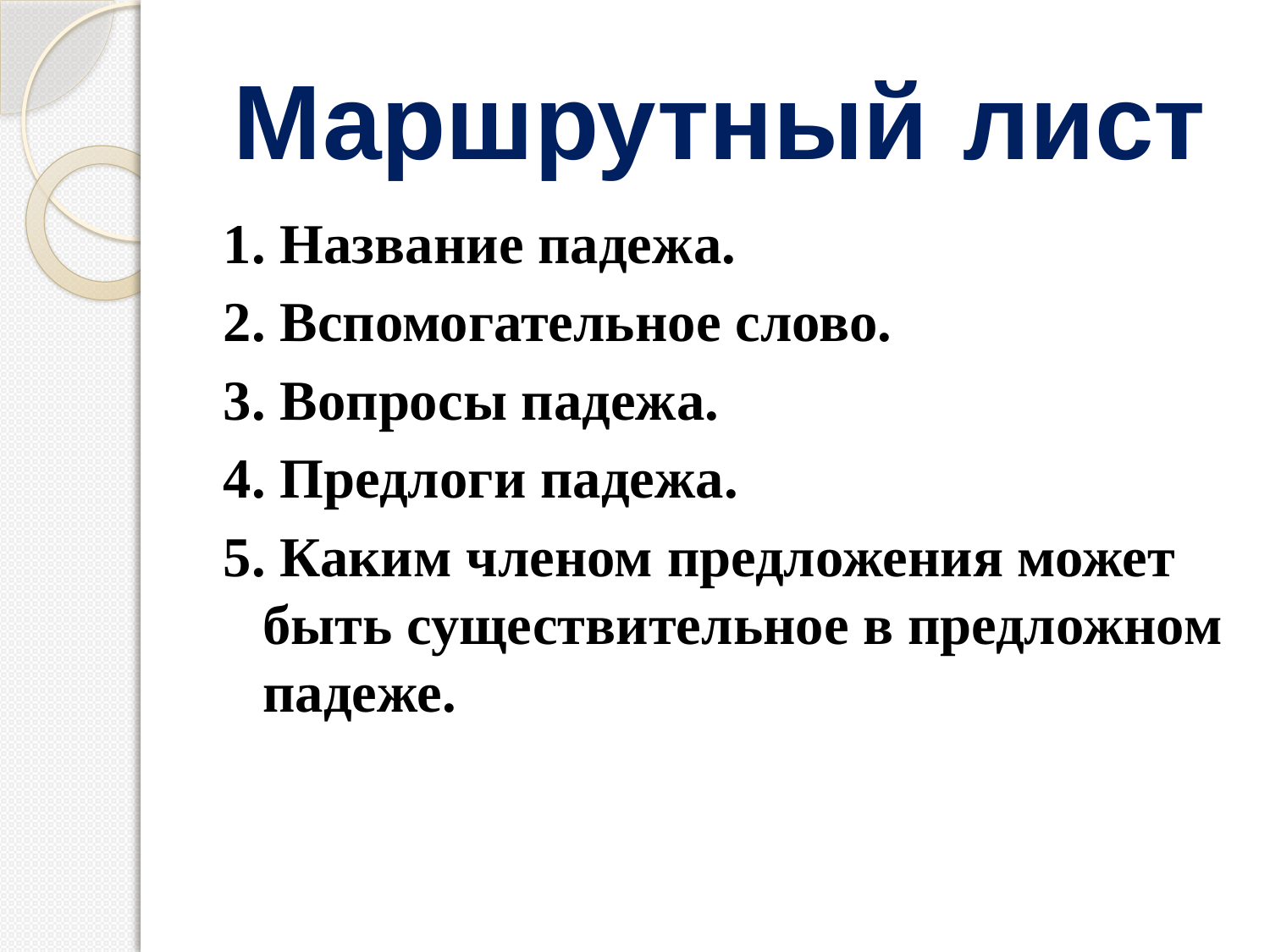

# Маршрутный лист
1. Название падежа.
2. Вспомогательное слово.
3. Вопросы падежа.
4. Предлоги падежа.
5. Каким членом предложения может быть существительное в предложном падеже.